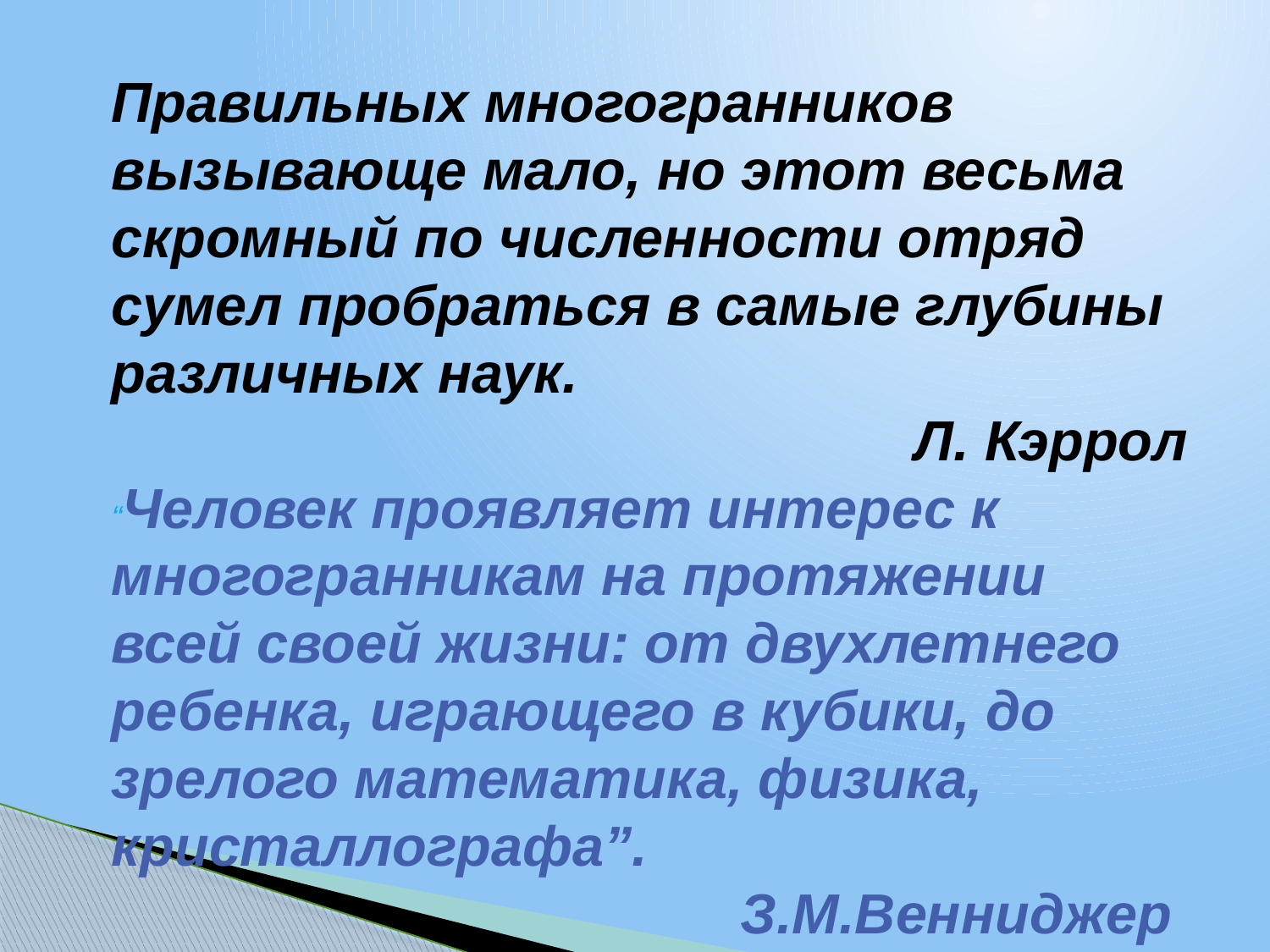

Правильных многогранников вызывающе мало, но этот весьма скромный по численности отряд сумел пробраться в самые глубины различных наук.
Л. Кэррол
“Человек проявляет интерес к многогранникам на протяжении всей своей жизни: от двухлетнего ребенка, играющего в кубики, до зрелого математика, физика, кристаллографа”.
З.М.Венниджер